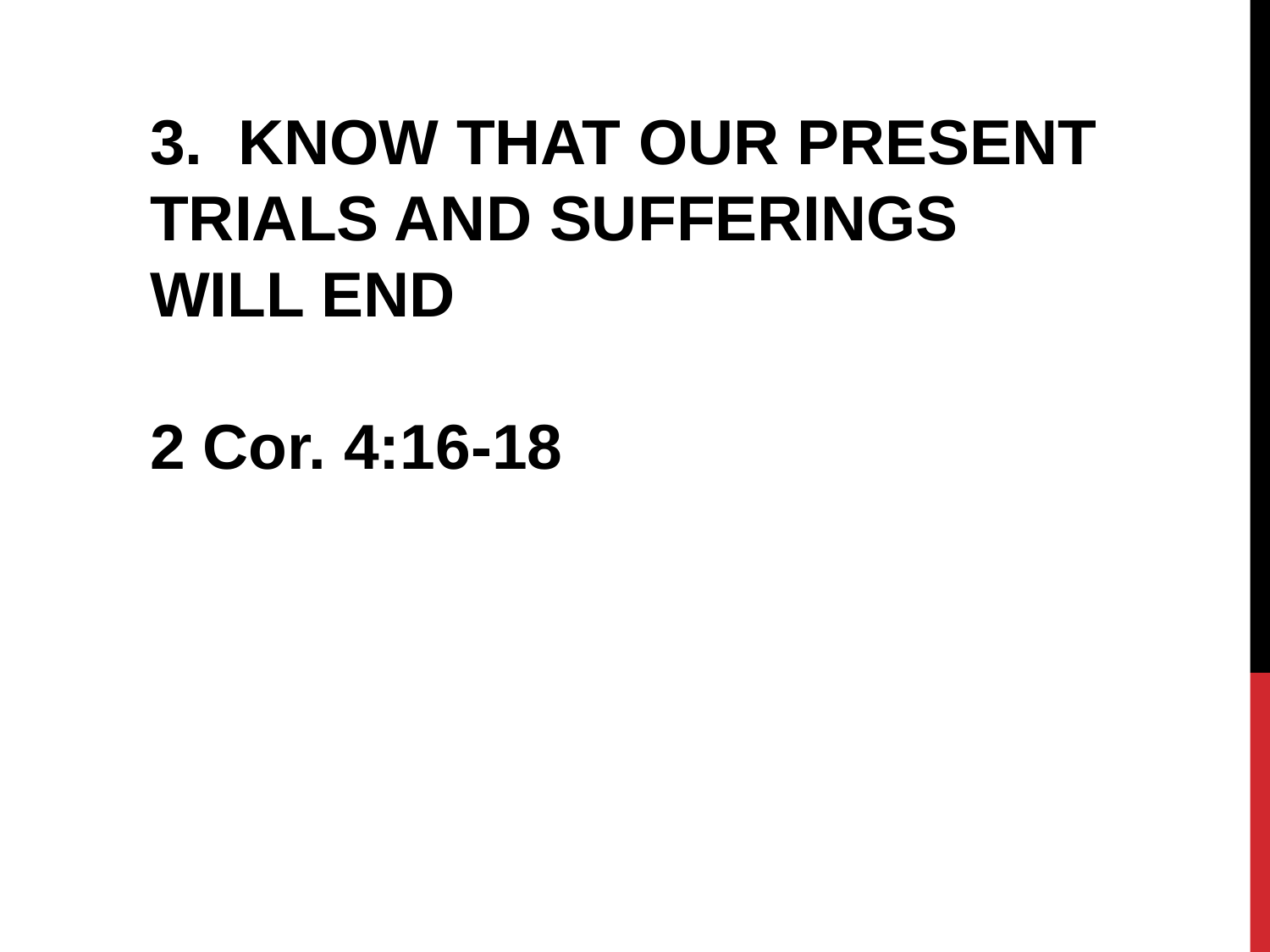

3.  KNOW THAT OUR PRESENT TRIALS AND SUFFERINGS WILL END

2 Cor. 4:16-18